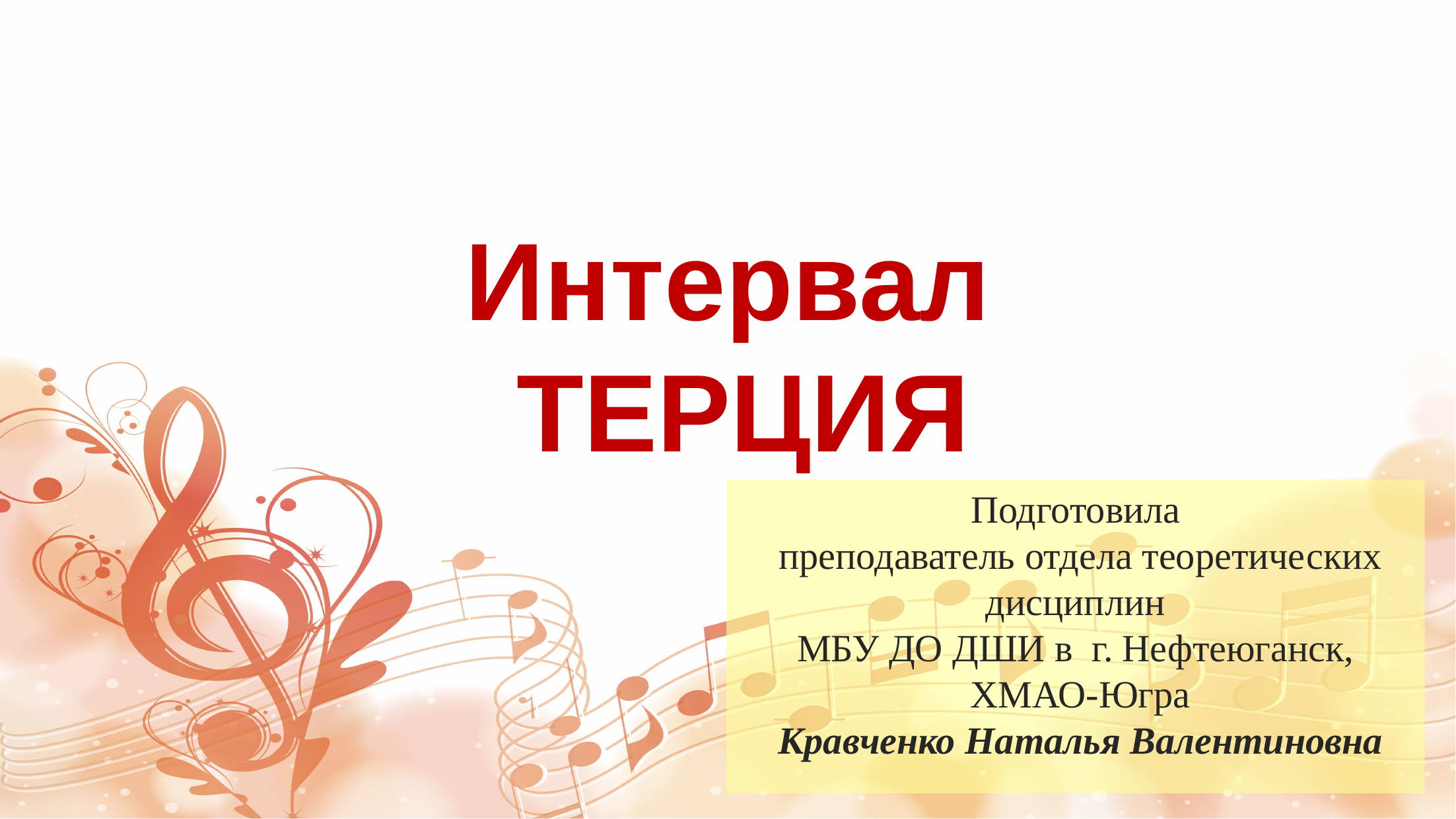

# Интервал ТЕРЦИЯ
Подготовила
 преподаватель отдела теоретических дисциплин
МБУ ДО ДШИ в  г. Нефтеюганск,
 ХМАО-Югра
 Кравченко Наталья Валентиновна